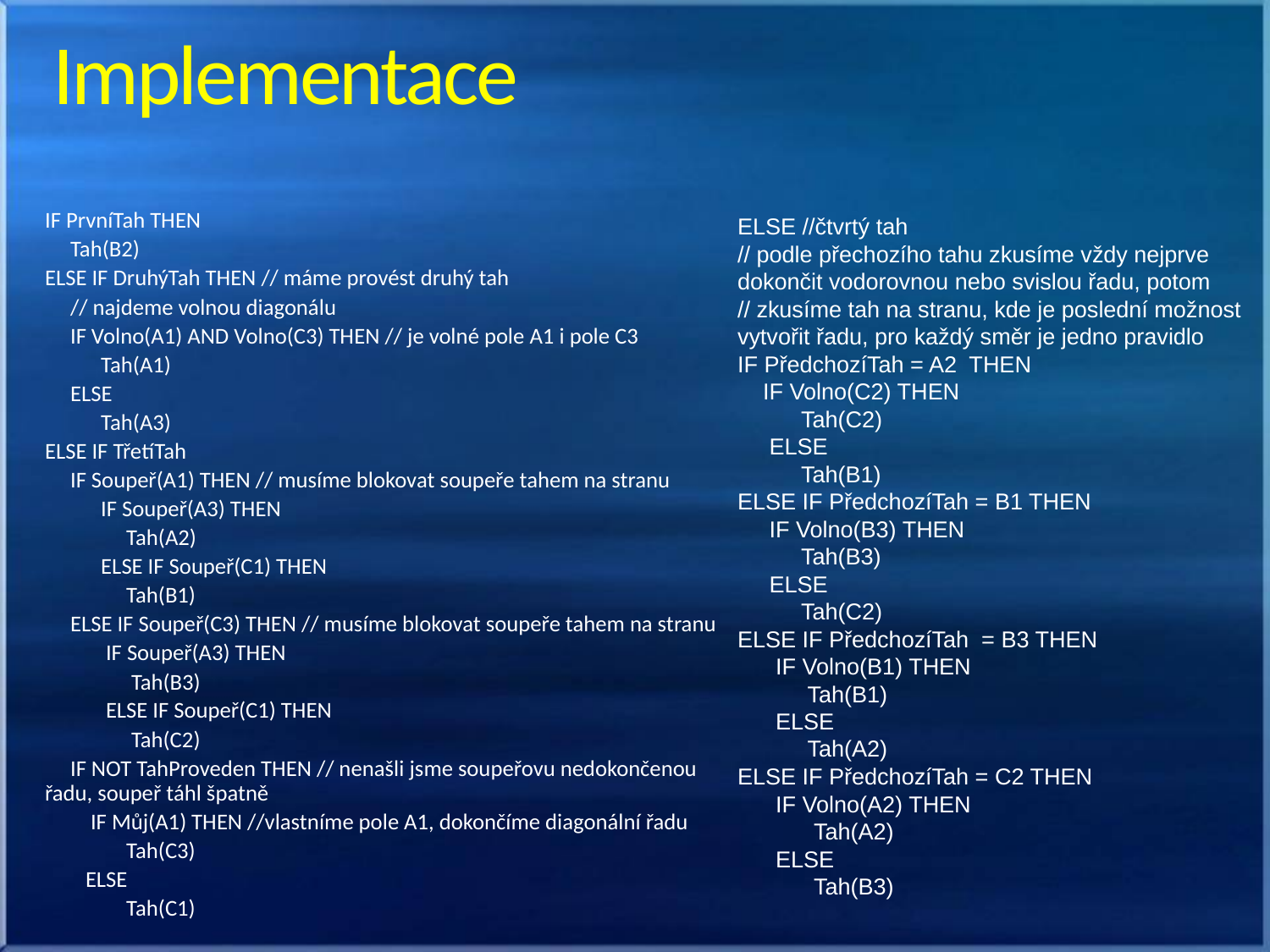

# Implementace
ELSE //čtvrtý tah
// podle přechozího tahu zkusíme vždy nejprve dokončit vodorovnou nebo svislou řadu, potom
// zkusíme tah na stranu, kde je poslední možnost vytvořit řadu, pro každý směr je jedno pravidlo
IF PředchozíTah = A2  THEN
    IF Volno(C2) THEN
          Tah(C2)
     ELSE
          Tah(B1)
ELSE IF PředchozíTah = B1 THEN
     IF Volno(B3) THEN
          Tah(B3)
     ELSE
          Tah(C2)
ELSE IF PředchozíTah  = B3 THEN
      IF Volno(B1) THEN
           Tah(B1)
      ELSE
           Tah(A2)
ELSE IF PředchozíTah = C2 THEN
      IF Volno(A2) THEN
            Tah(A2)
      ELSE
            Tah(B3)

IF PrvníTah THEN
     Tah(B2)
ELSE IF DruhýTah THEN // máme provést druhý tah
     // najdeme volnou diagonálu
     IF Volno(A1) AND Volno(C3) THEN // je volné pole A1 i pole C3
           Tah(A1)
     ELSE
           Tah(A3)
ELSE IF TřetíTah
     IF Soupeř(A1) THEN // musíme blokovat soupeře tahem na stranu
           IF Soupeř(A3) THEN
                Tah(A2)
           ELSE IF Soupeř(C1) THEN
                Tah(B1)
     ELSE IF Soupeř(C3) THEN // musíme blokovat soupeře tahem na stranu
            IF Soupeř(A3) THEN
                 Tah(B3)
            ELSE IF Soupeř(C1) THEN
                 Tah(C2)
     IF NOT TahProveden THEN // nenašli jsme soupeřovu nedokončenou řadu, soupeř táhl špatně
         IF Můj(A1) THEN //vlastníme pole A1, dokončíme diagonální řadu
                Tah(C3)
        ELSE
                Tah(C1)